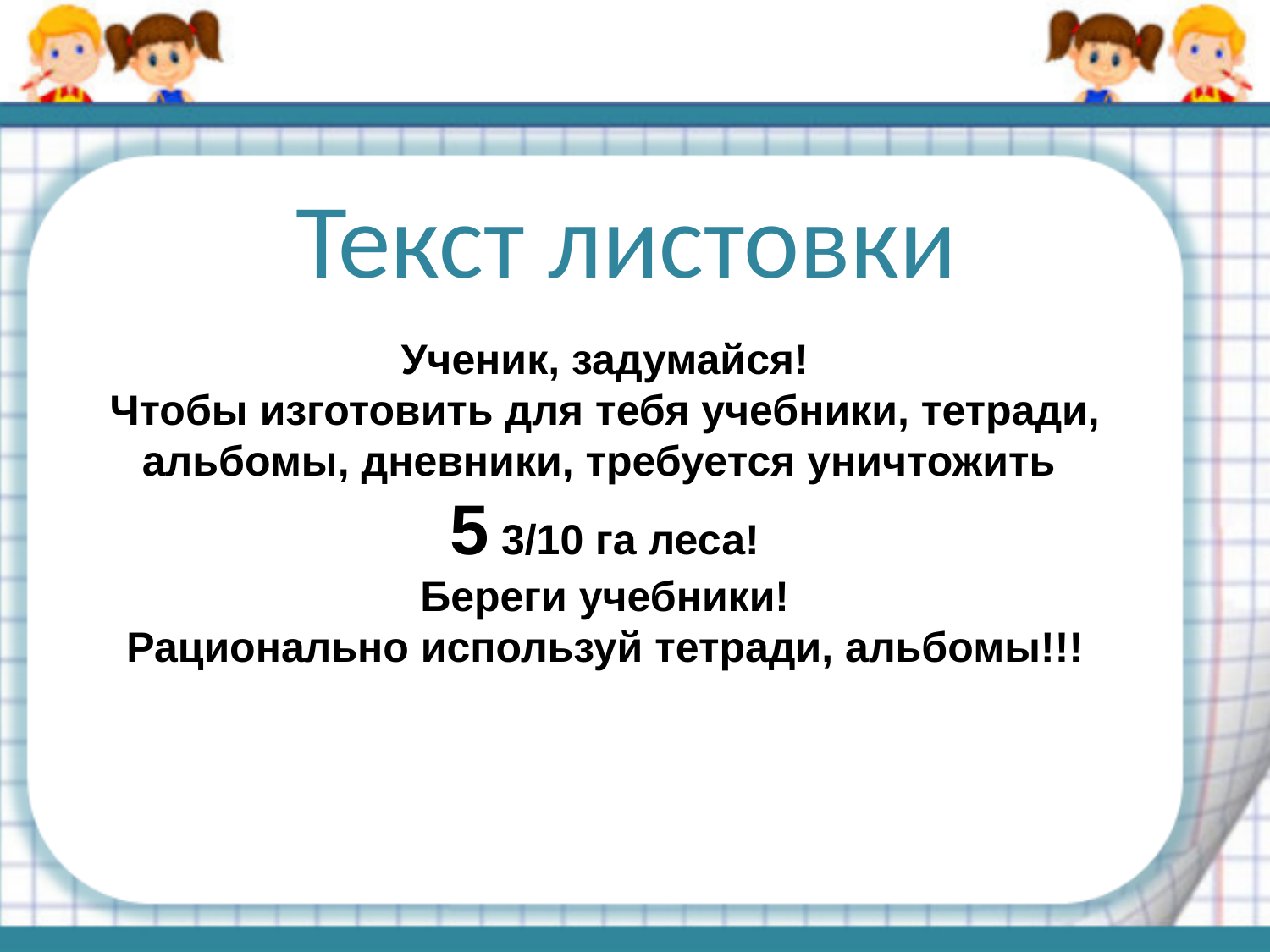

# Текст листовки
Ученик, задумайся!
Чтобы изготовить для тебя учебники, тетради, альбомы, дневники, требуется уничтожить
5 3/10 га леса!
Береги учебники!
Рационально используй тетради, альбомы!!!